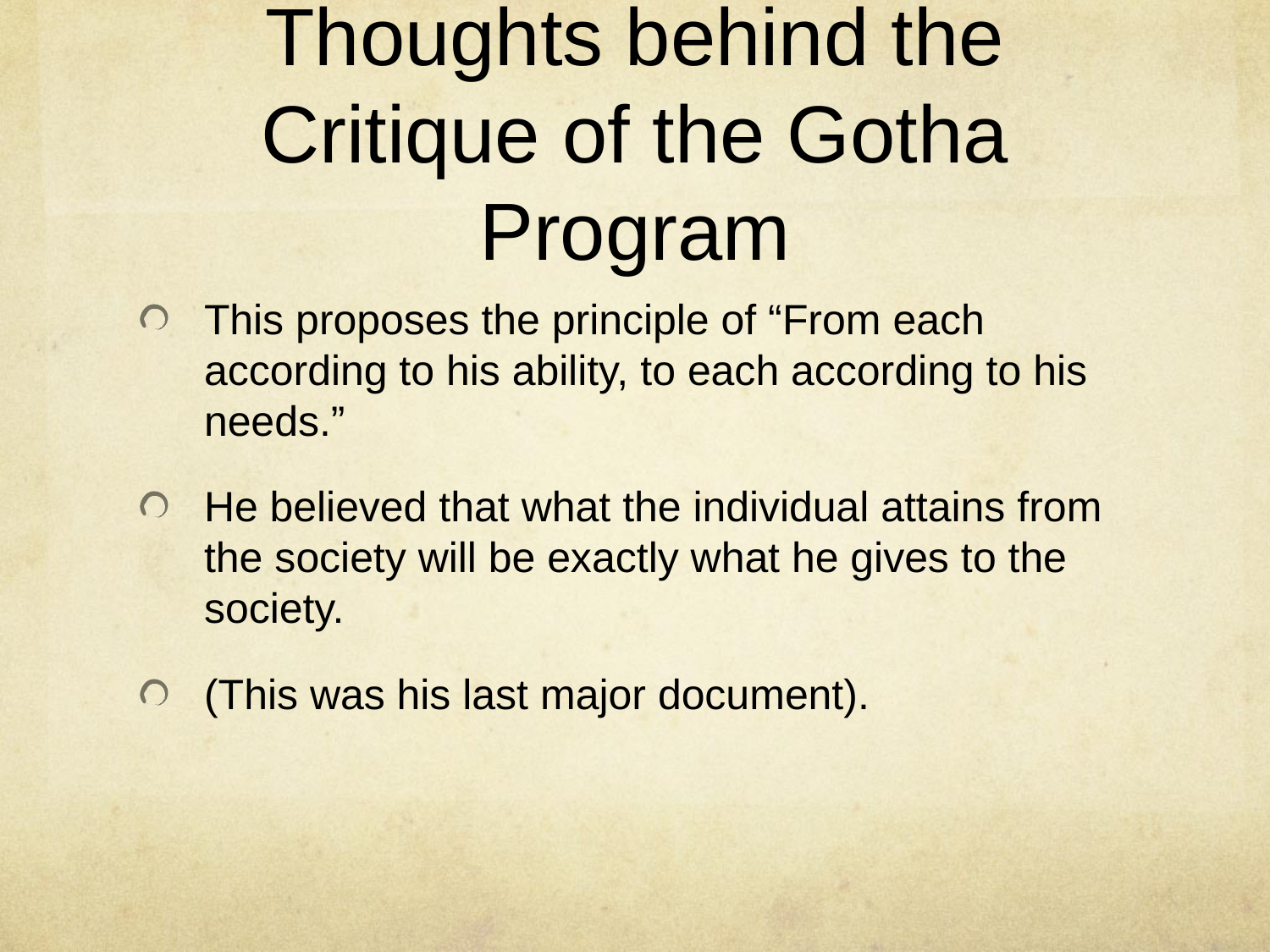

# Thoughts behind the Critique of the Gotha Program
This proposes the principle of “From each according to his ability, to each according to his needs.”
He believed that what the individual attains from the society will be exactly what he gives to the society.
(This was his last major document).